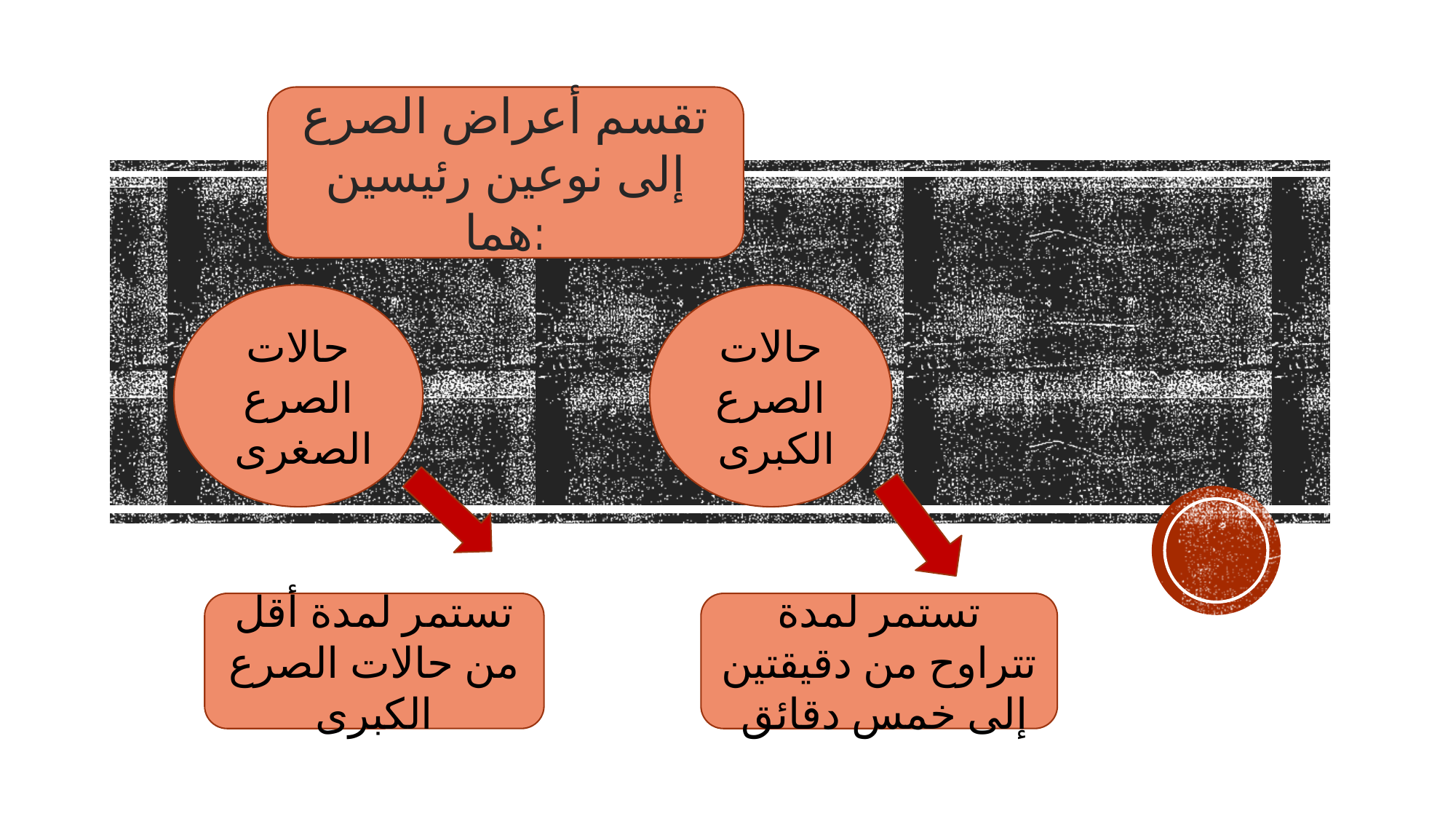

تقسم أعراض الصرع إلى نوعين رئيسين هما:
حالات الصرع الصغرى
حالات الصرع الكبرى

تستمر لمدة أقل من حالات الصرع الكبرى
تستمر لمدة تتراوح من دقيقتين إلى خمس دقائق